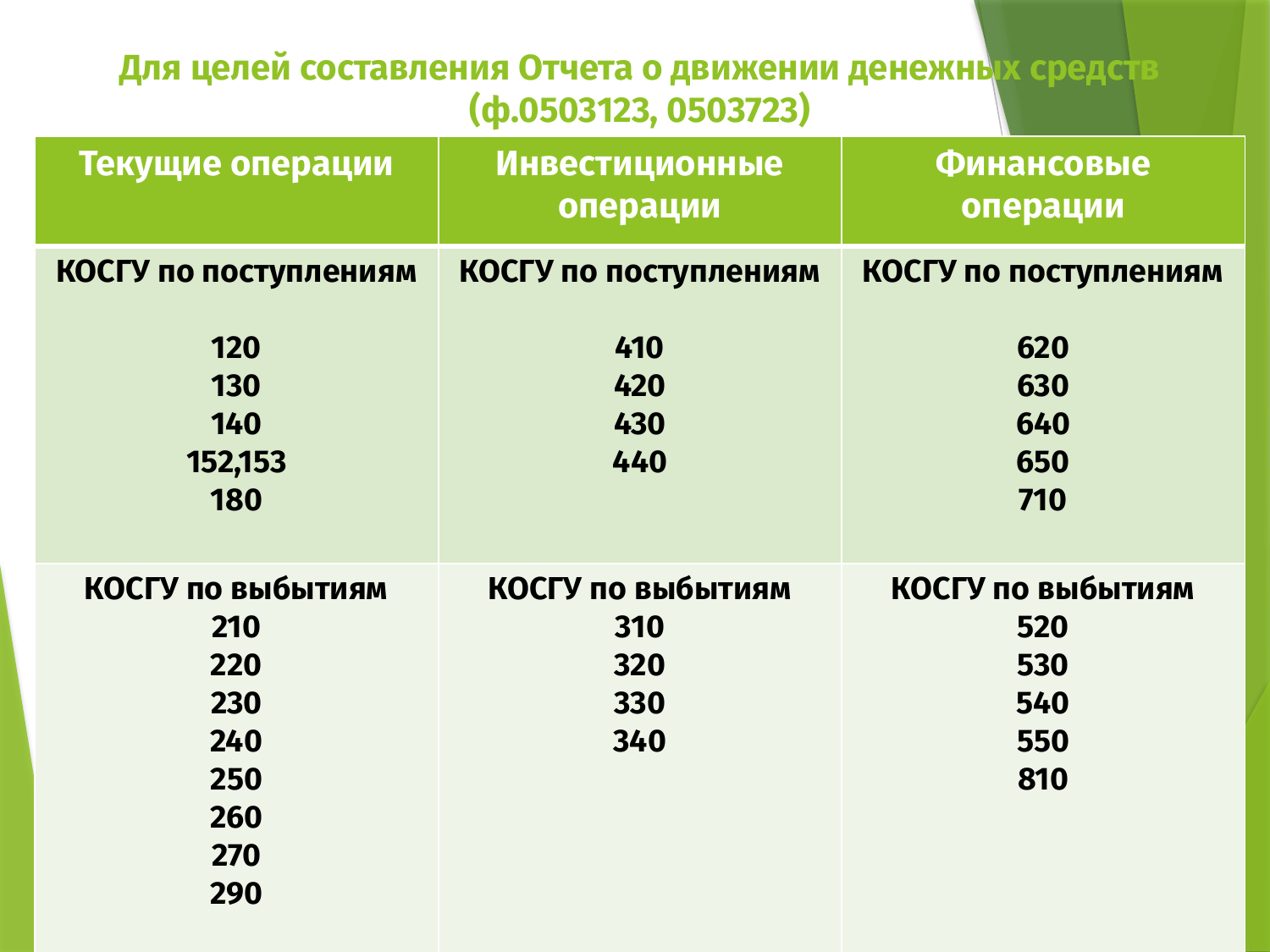

# Для целей составления Отчета о движении денежных средств (ф.0503123, 0503723)
| Текущие операции | Инвестиционные операции | Финансовые операции |
| --- | --- | --- |
| КОСГУ по поступлениям 120 130 140 152,153 180 | КОСГУ по поступлениям 410 420 430 440 | КОСГУ по поступлениям 620 630 640 650 710 |
| КОСГУ по выбытиям 210 220 230 240 250 260 270 290 | КОСГУ по выбытиям 310 320 330 340 | КОСГУ по выбытиям 520 530 540 550 810 |
gosbu.ru